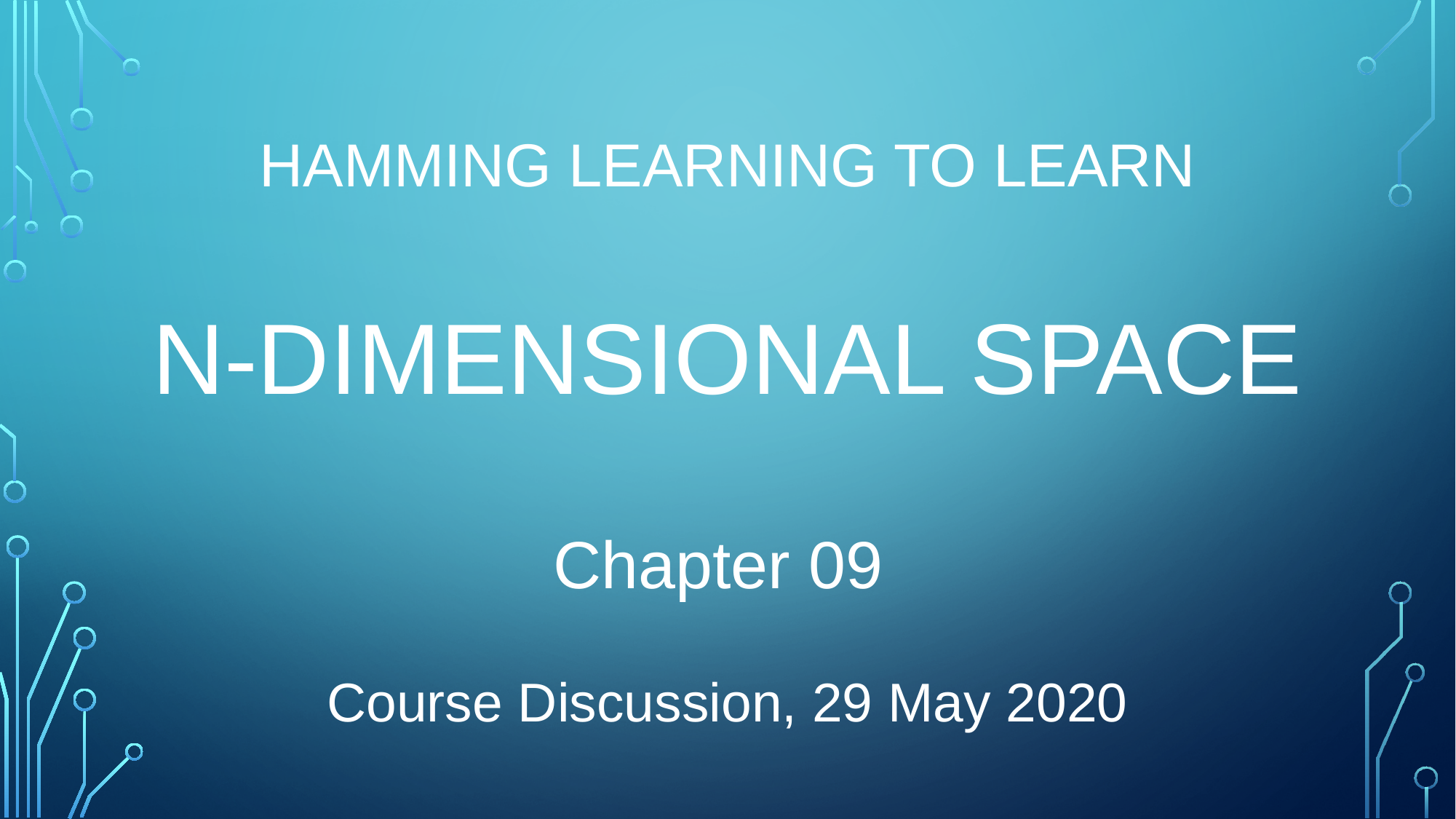

# Hamming Learning to Learn N-Dimensional Space
Chapter 09

Course Discussion, 29 May 2020